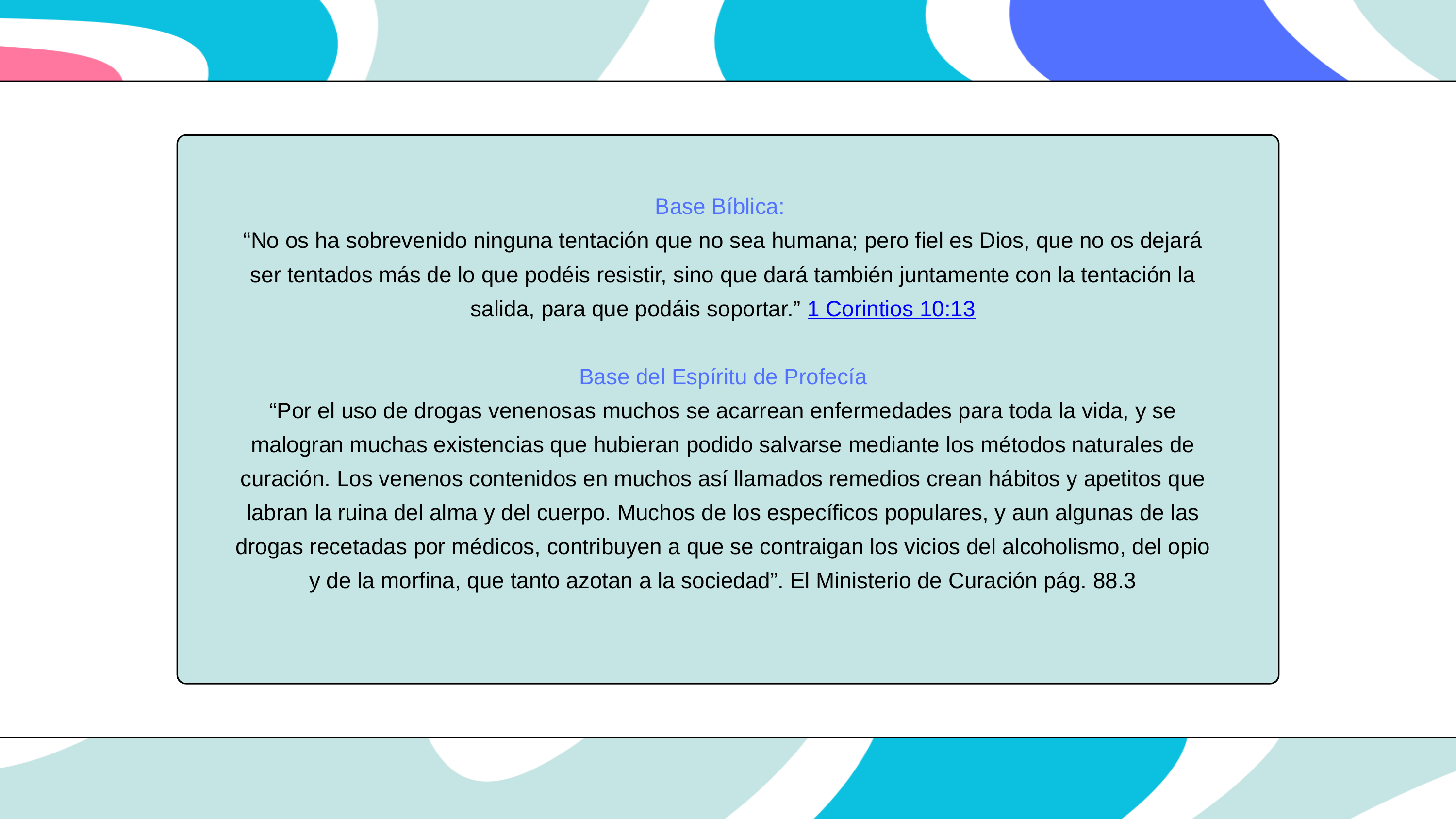

Base Bíblica:
“No os ha sobrevenido ninguna tentación que no sea humana; pero fiel es Dios, que no os dejará ser tentados más de lo que podéis resistir, sino que dará también juntamente con la tentación la salida, para que podáis soportar.” 1 Corintios 10:13

Base del Espíritu de Profecía
“Por el uso de drogas venenosas muchos se acarrean enfermedades para toda la vida, y se malogran muchas existencias que hubieran podido salvarse mediante los métodos naturales de curación. Los venenos contenidos en muchos así llamados remedios crean hábitos y apetitos que labran la ruina del alma y del cuerpo. Muchos de los específicos populares, y aun algunas de las drogas recetadas por médicos, contribuyen a que se contraigan los vicios del alcoholismo, del opio y de la morfina, que tanto azotan a la sociedad”. El Ministerio de Curación pág. 88.3